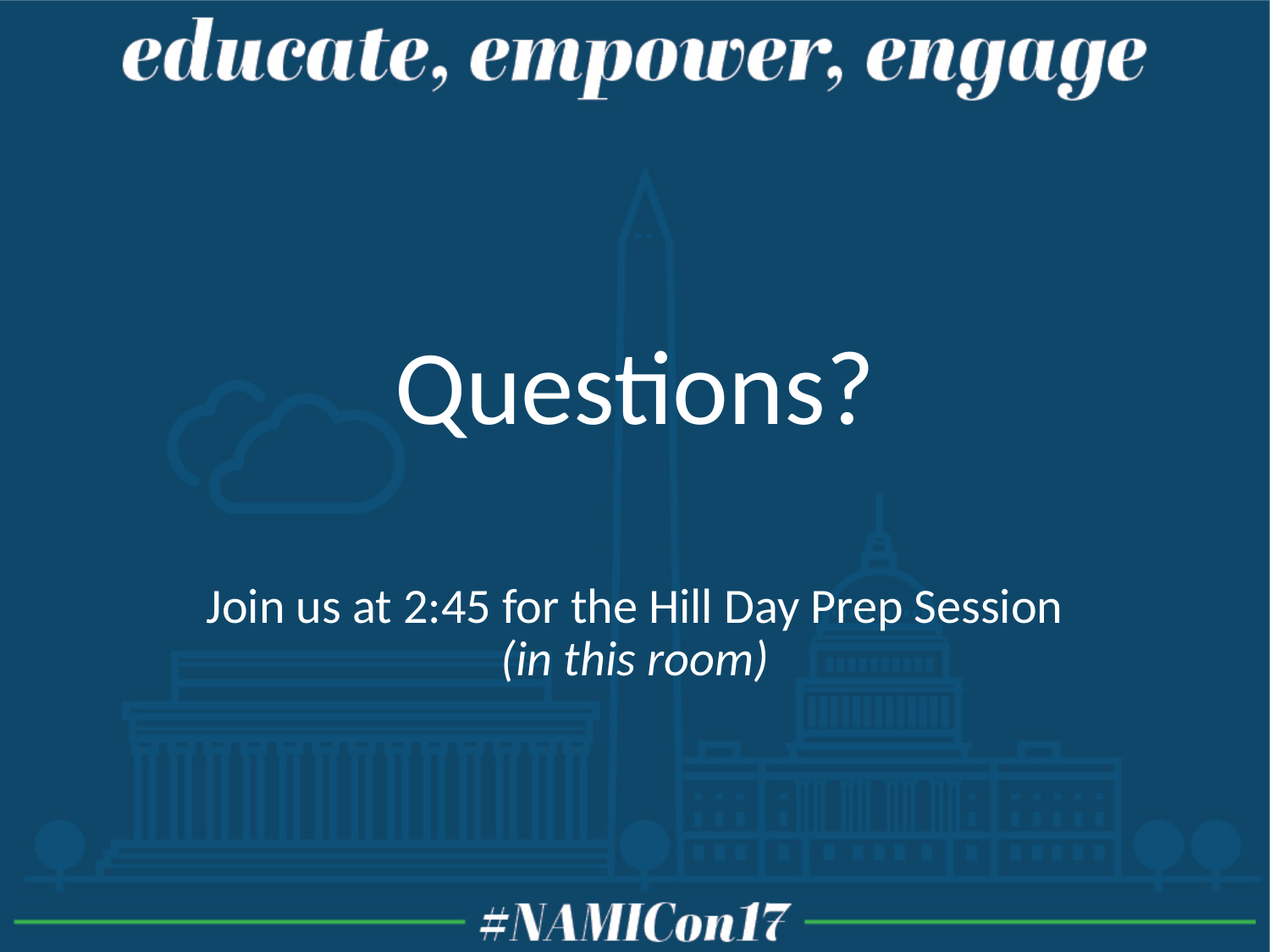

# Questions?
Join us at 2:45 for the Hill Day Prep Session
(in this room)